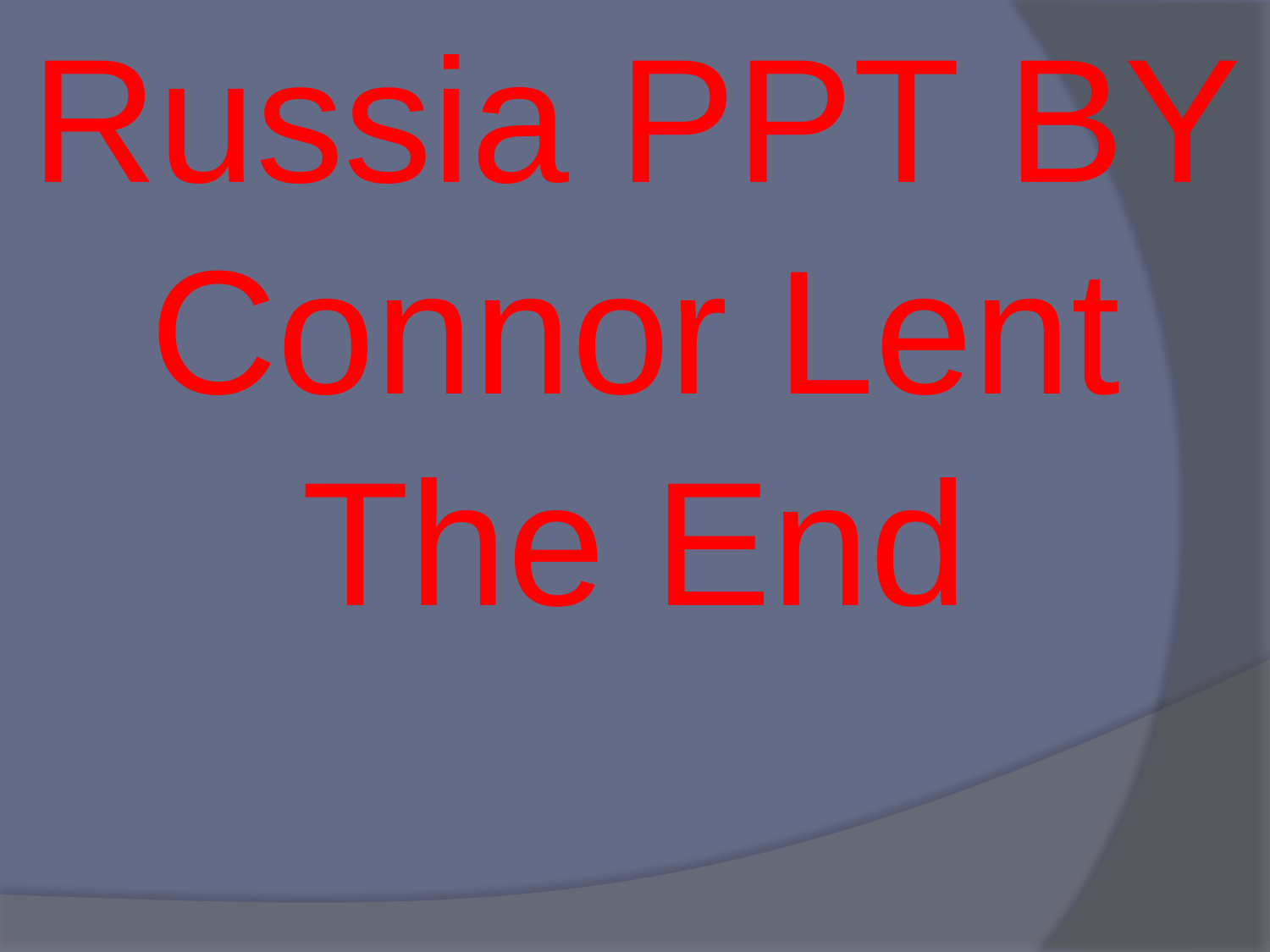

Russia PPT BY Connor Lent
The End